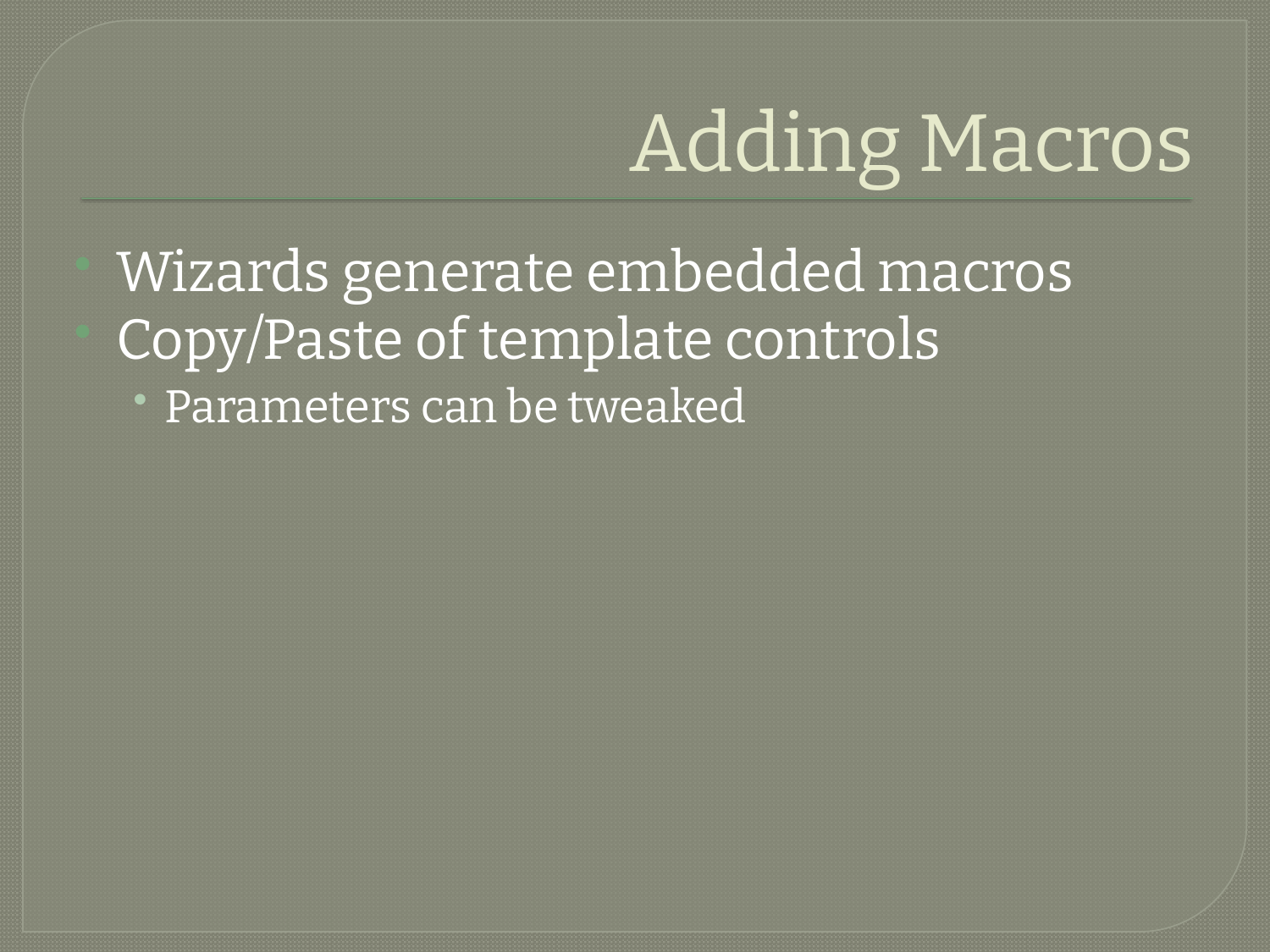

# Adding Macros
Wizards generate embedded macros
Copy/Paste of template controls
Parameters can be tweaked